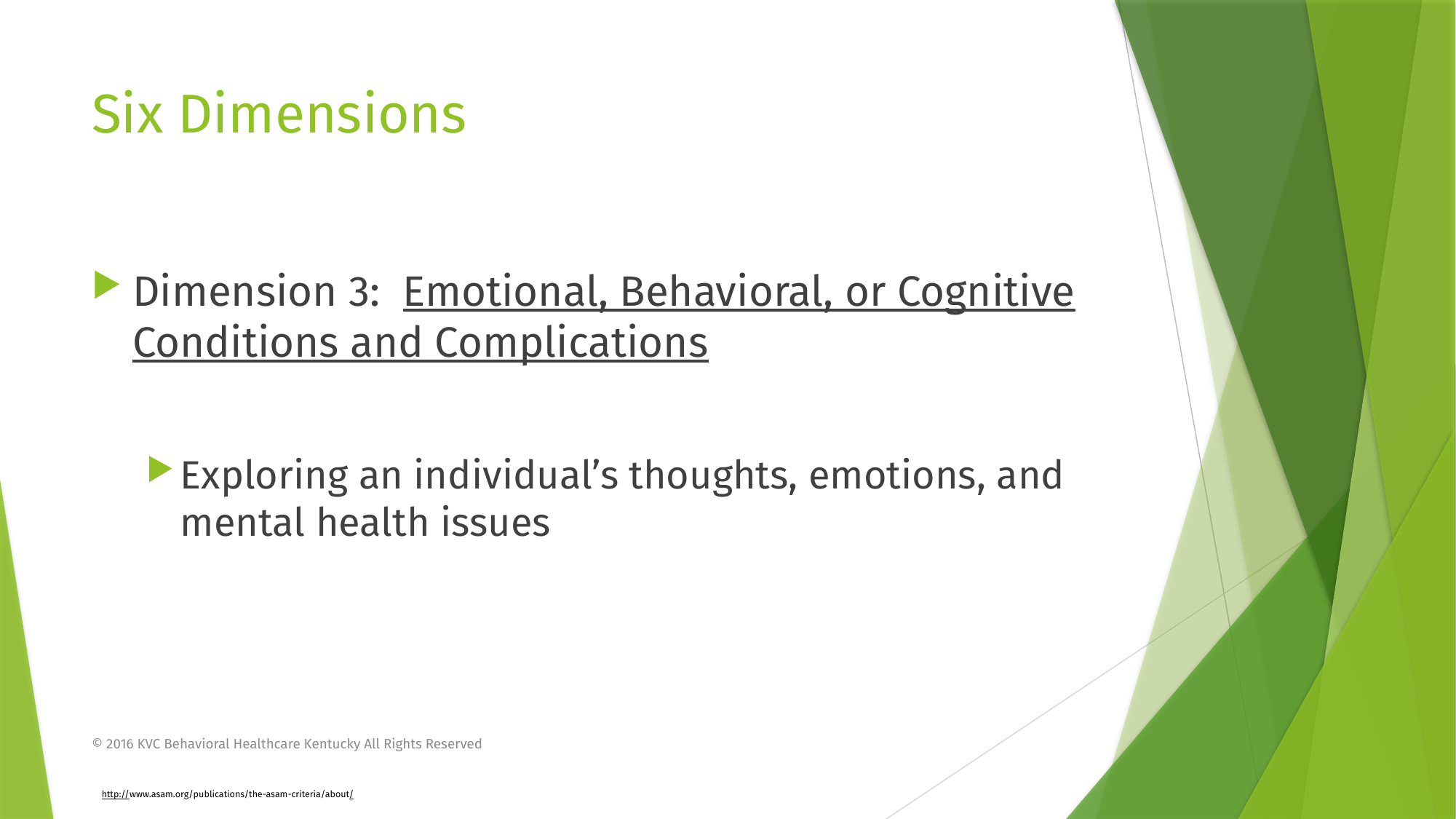

# Six Dimensions
Dimension 3:  Emotional, Behavioral, or Cognitive Conditions and Complications

Exploring an individual’s thoughts, emotions, and mental health issues

© 2016 KVC Behavioral Healthcare Kentucky All Rights Reserved
 http://www.asam.org/publications/the-asam-criteria/about/